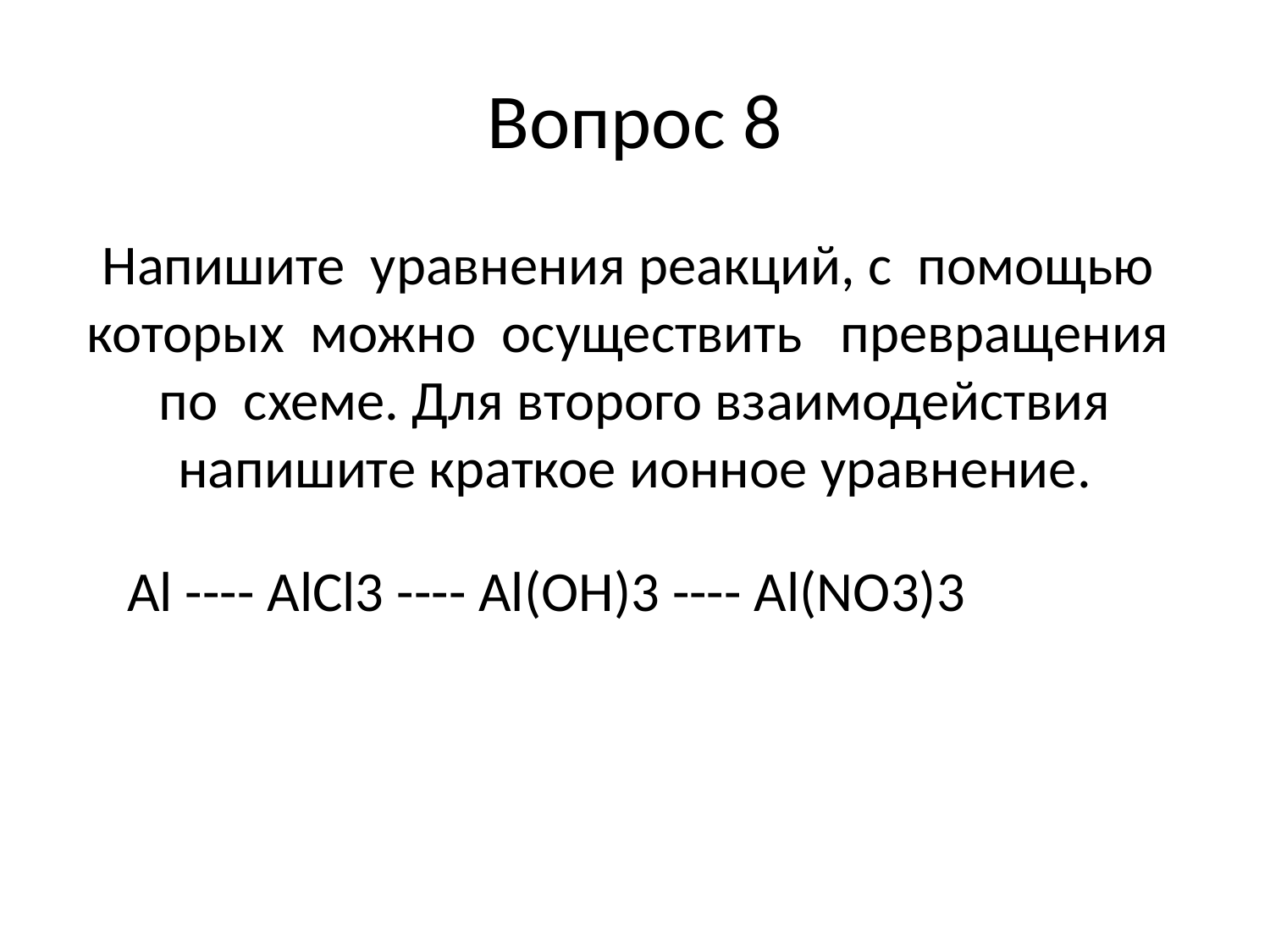

# Вопрос 8
Напишите  уравнения реакций, с  помощью  которых  можно  осуществить   превращения  по  схеме. Для второго взаимодействия напишите краткое ионное уравнение.

    Al ---- AlCl3 ---- Al(OH)3 ---- Al(NO3)3